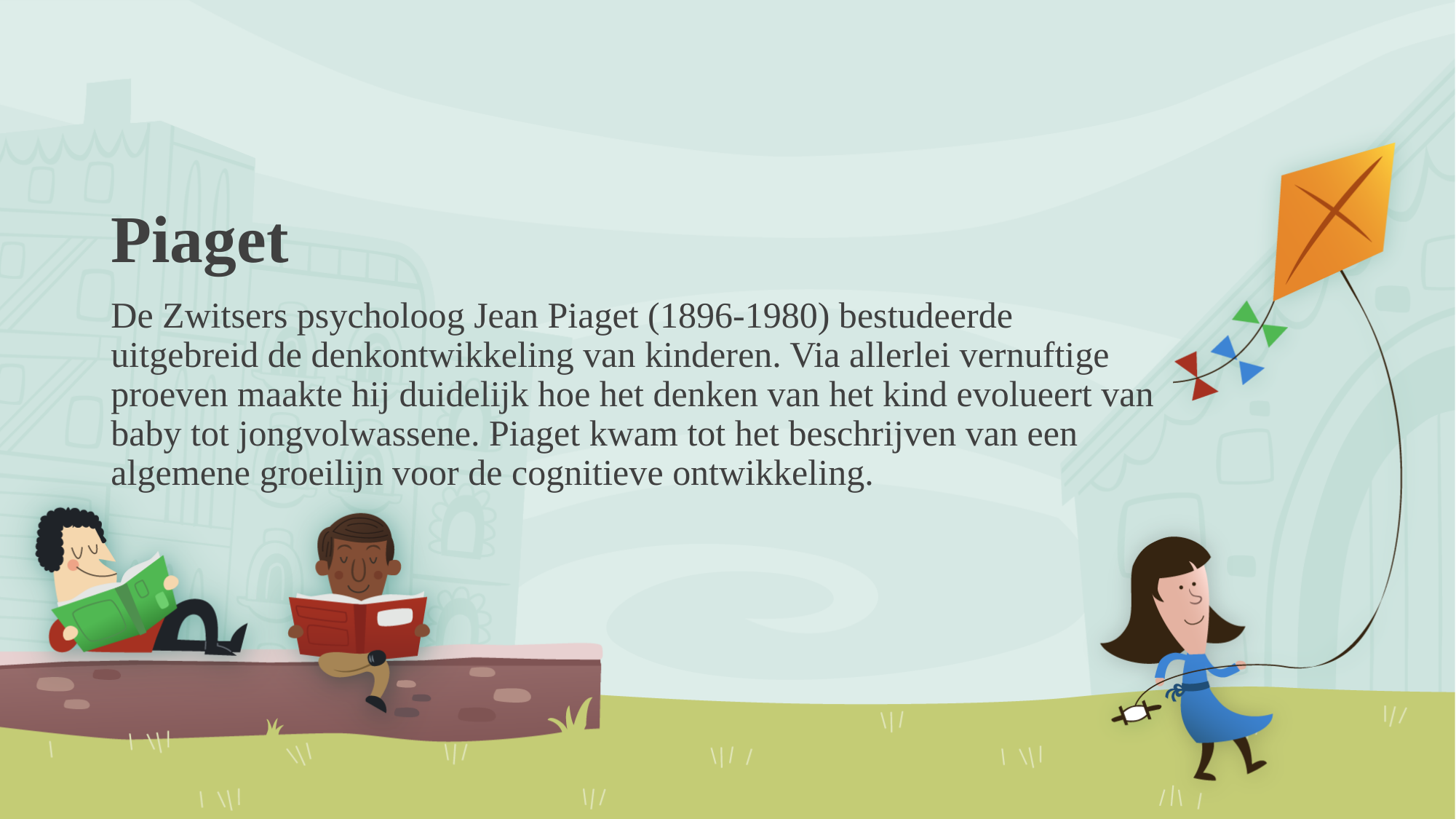

# Piaget
De Zwitsers psycholoog Jean Piaget (1896-1980) bestudeerde uitgebreid de denkontwikkeling van kinderen. Via allerlei vernuftige proeven maakte hij duidelijk hoe het denken van het kind evolueert van baby tot jongvolwassene. Piaget kwam tot het beschrijven van een algemene groeilijn voor de cognitieve ontwikkeling.